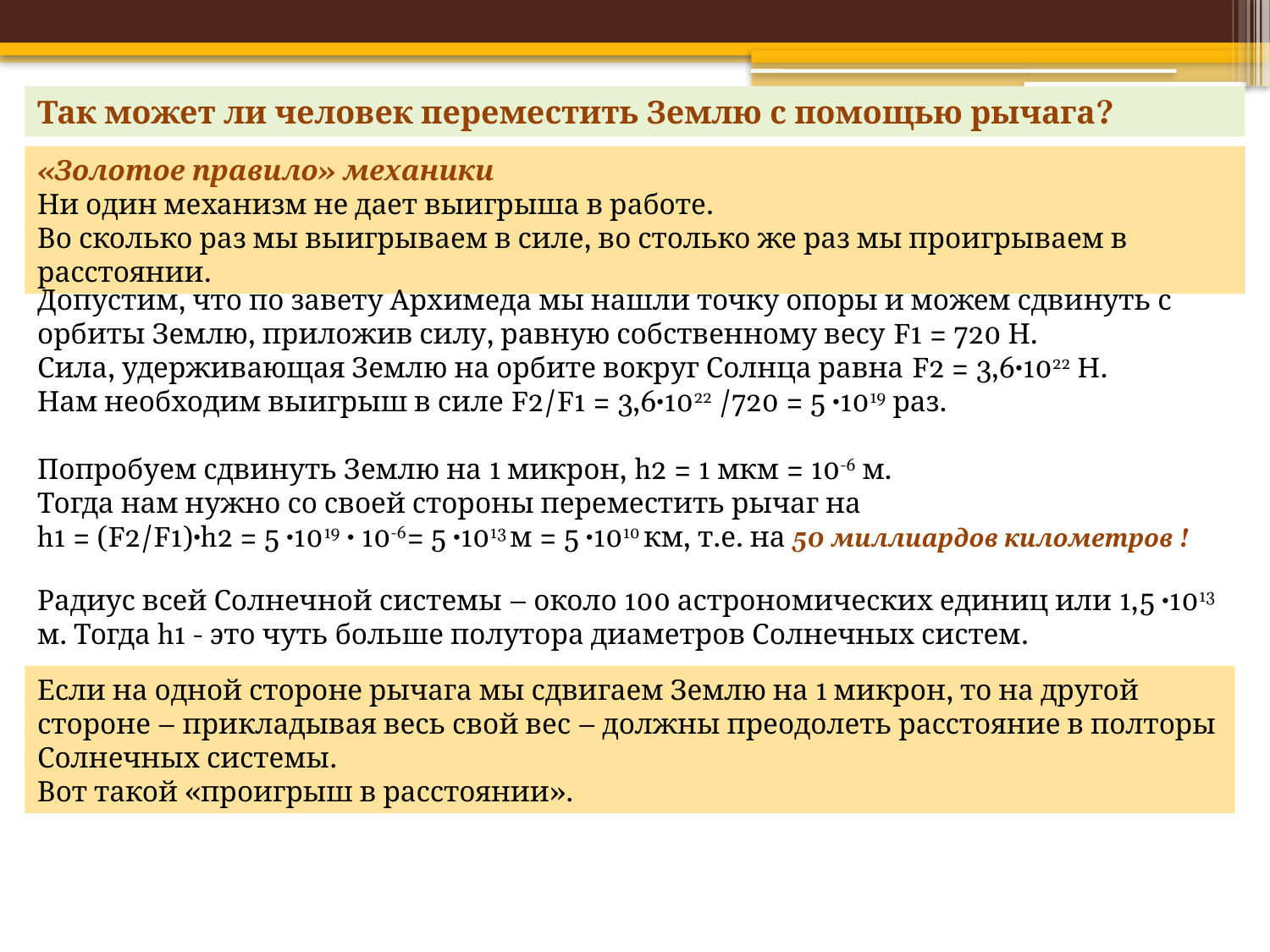

Так может ли человек переместить Землю с помощью рычага?
«Золотое правило» механики
Ни один механизм не дает выигрыша в работе.
Во сколько раз мы выигрываем в силе, во столько же раз мы проигрываем в расстоянии.
Допустим, что по завету Архимеда мы нашли точку опоры и можем сдвинуть с орбиты Землю, приложив силу, равную собственному весу F1 = 720 Н.
Сила, удерживающая Землю на орбите вокруг Солнца равна F2 = 3,6∙1022 H.
Нам необходим выигрыш в силе F2/F1 = 3,6∙1022 /720 = 5 ∙1019 раз.

Попробуем сдвинуть Землю на 1 микрон, h2 = 1 мкм = 10-6 м.
Тогда нам нужно со своей стороны переместить рычаг на
h1 = (F2/F1)∙h2 = 5 ∙1019 ∙ 10-6= 5 ∙1013 м = 5 ∙1010 км, т.е. на 50 миллиардов километров !

Радиус всей Солнечной системы – около 100 астрономических единиц или 1,5 ∙1013 м. Тогда h1 - это чуть больше полутора диаметров Солнечных систем.
Если на одной стороне рычага мы сдвигаем Землю на 1 микрон, то на другой стороне – прикладывая весь свой вес – должны преодолеть расстояние в полторы Солнечных системы.
Вот такой «проигрыш в расстоянии».